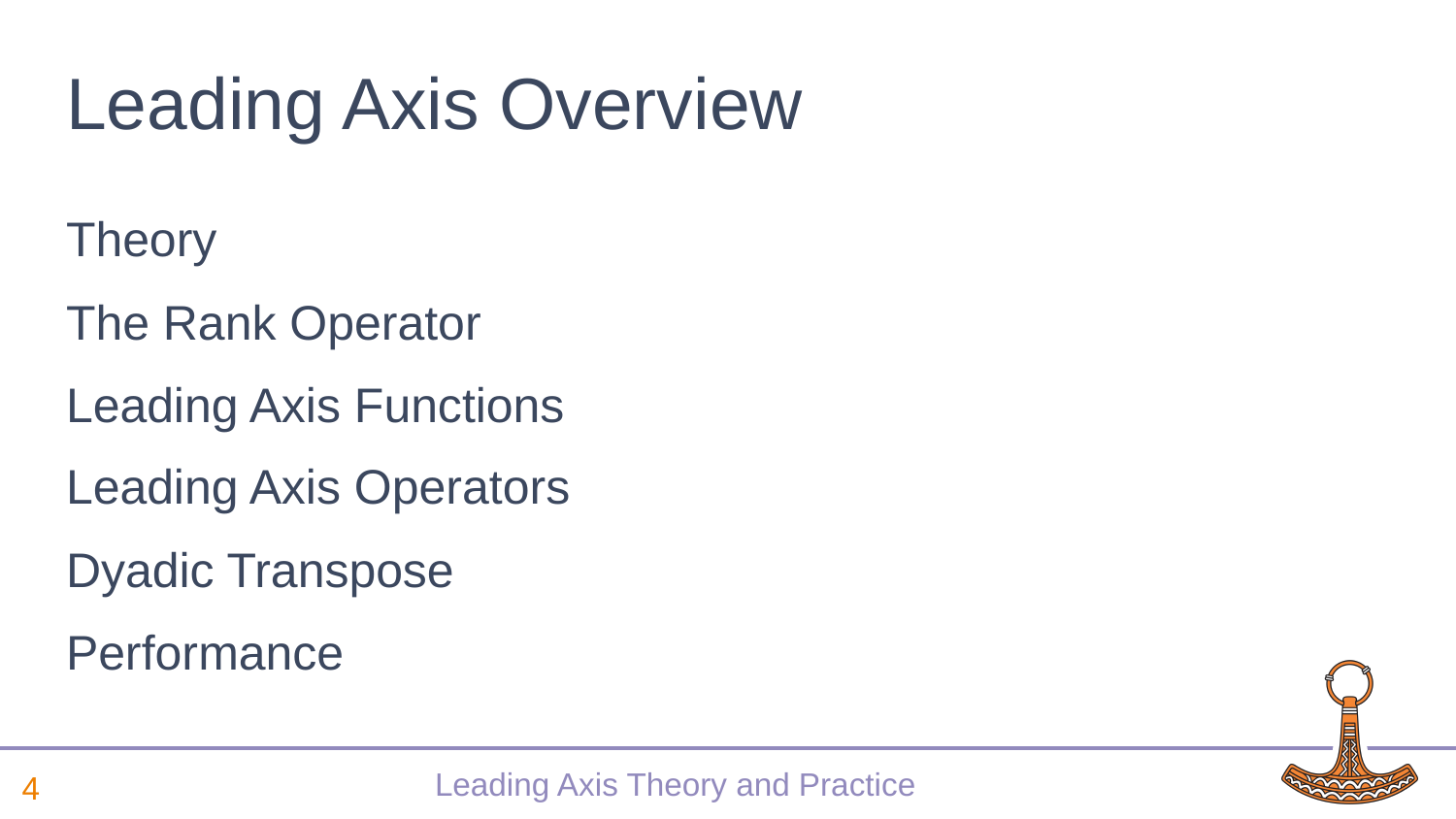

# Leading Axis Overview
Theory
The Rank Operator
Leading Axis Functions
Leading Axis Operators
Dyadic Transpose
Performance